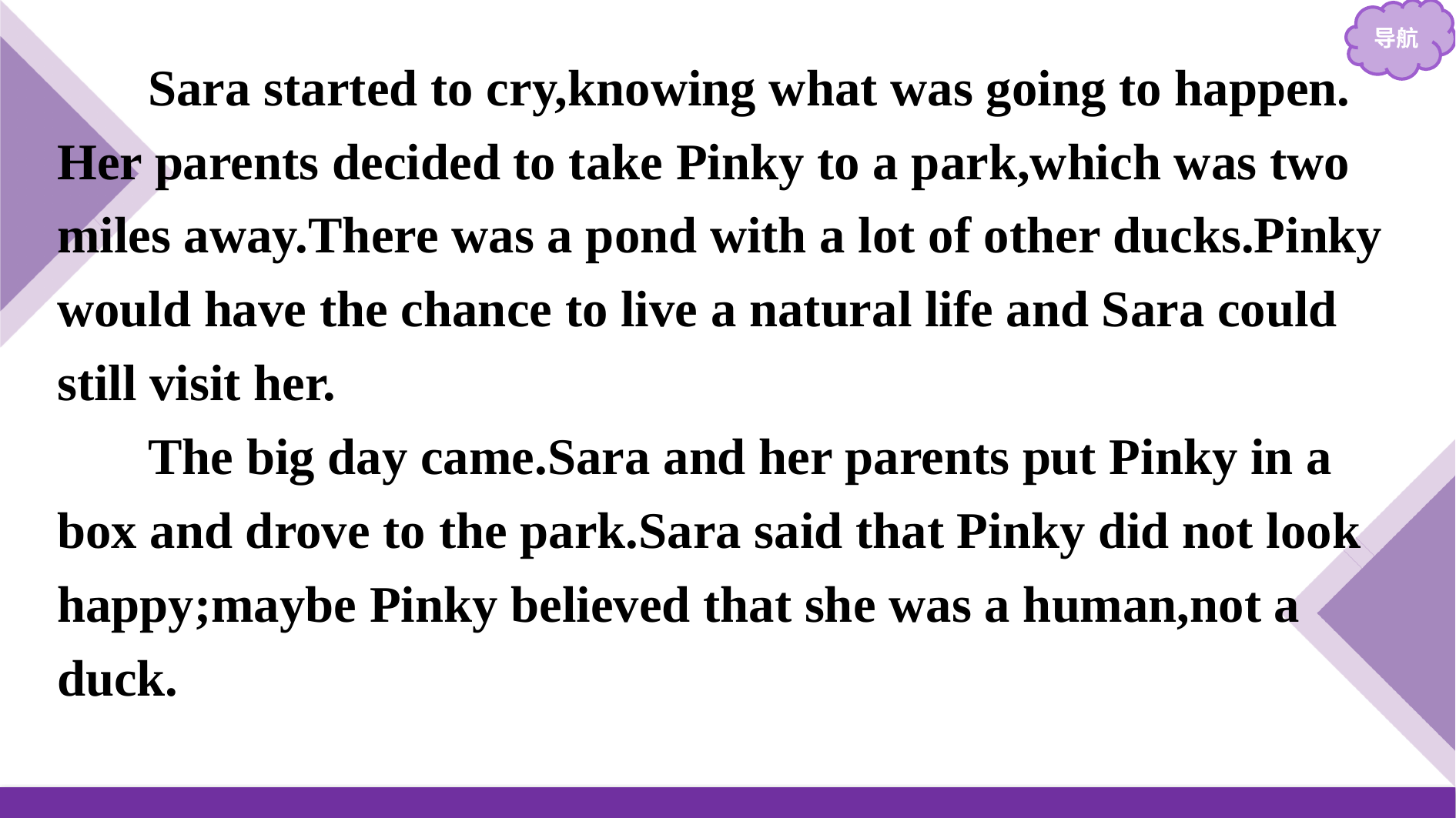

Sara started to cry,knowing what was going to happen. Her parents decided to take Pinky to a park,which was two miles away.There was a pond with a lot of other ducks.Pinky would have the chance to live a natural life and Sara could still visit her.
The big day came.Sara and her parents put Pinky in a box and drove to the park.Sara said that Pinky did not look happy;maybe Pinky believed that she was a human,not a duck.